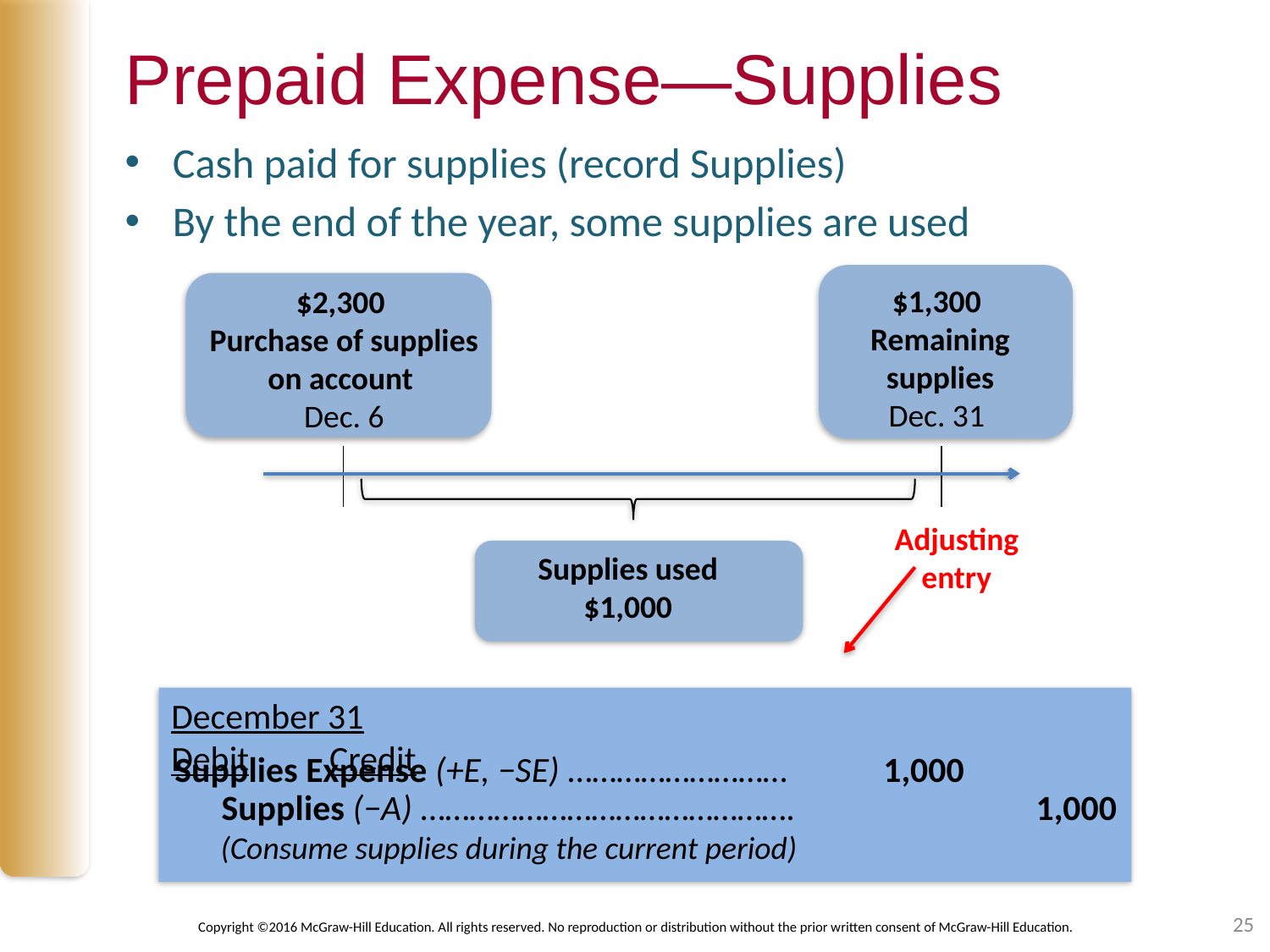

# Prepaid Expense—Supplies
Cash paid for supplies (record Supplies)
By the end of the year, some supplies are used

$1,300
Remaining
 supplies
Dec. 31

$2,300
Purchase of supplies on account
Dec. 6
Adjusting entry

Supplies used
$1,000
December 31						                 Debit          Credit

Supplies Expense (+E, −SE) ………………………            1,000
 Supplies (−A) ……………………………………….                              1,000
 (Consume supplies during the current period)
25
Copyright ©2016 McGraw-Hill Education. All rights reserved. No reproduction or distribution without the prior written consent of McGraw-Hill Education.